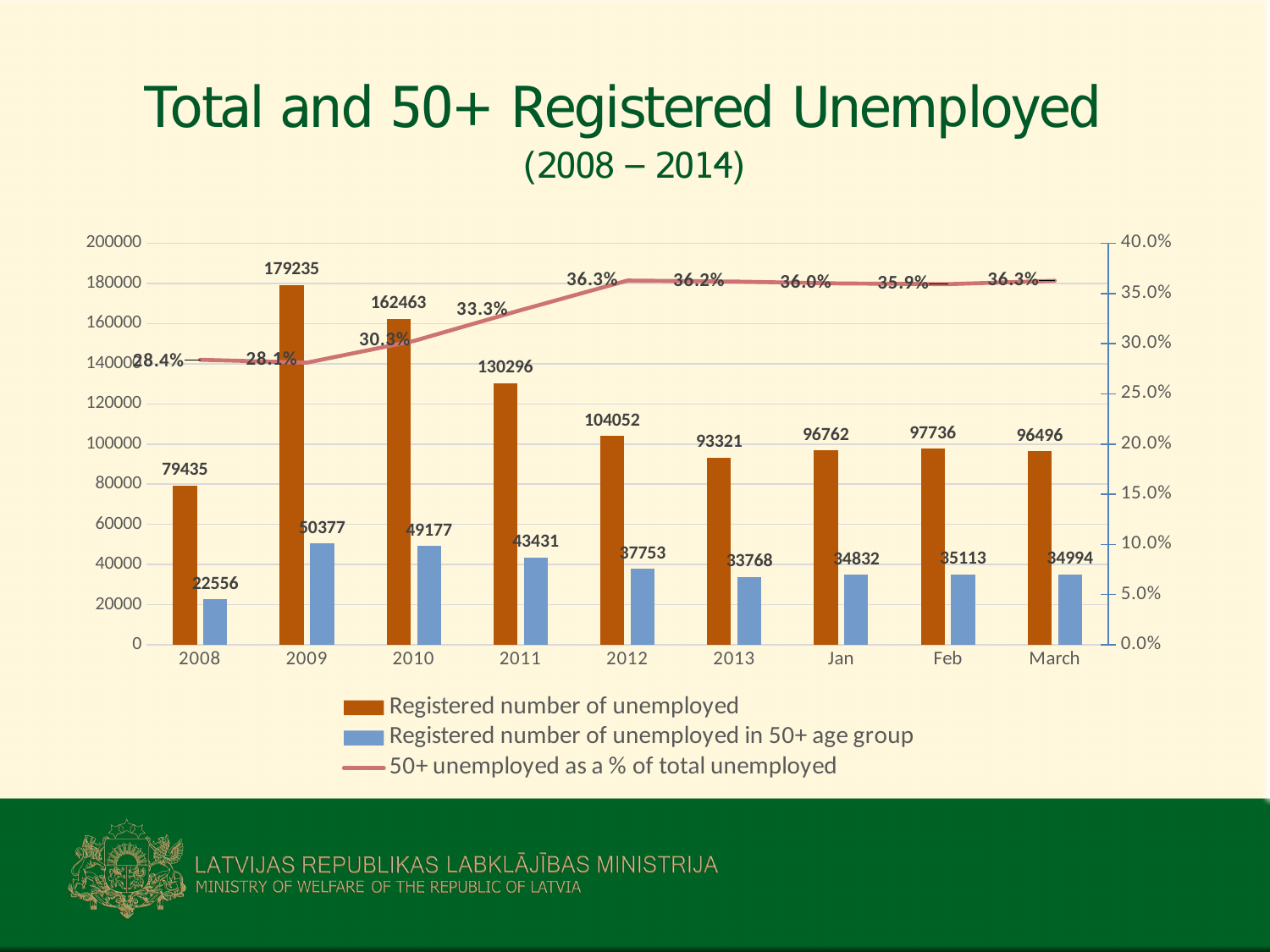

Total and 50+ Registered Unemployed
(2008 – 2014)

[unsupported chart]